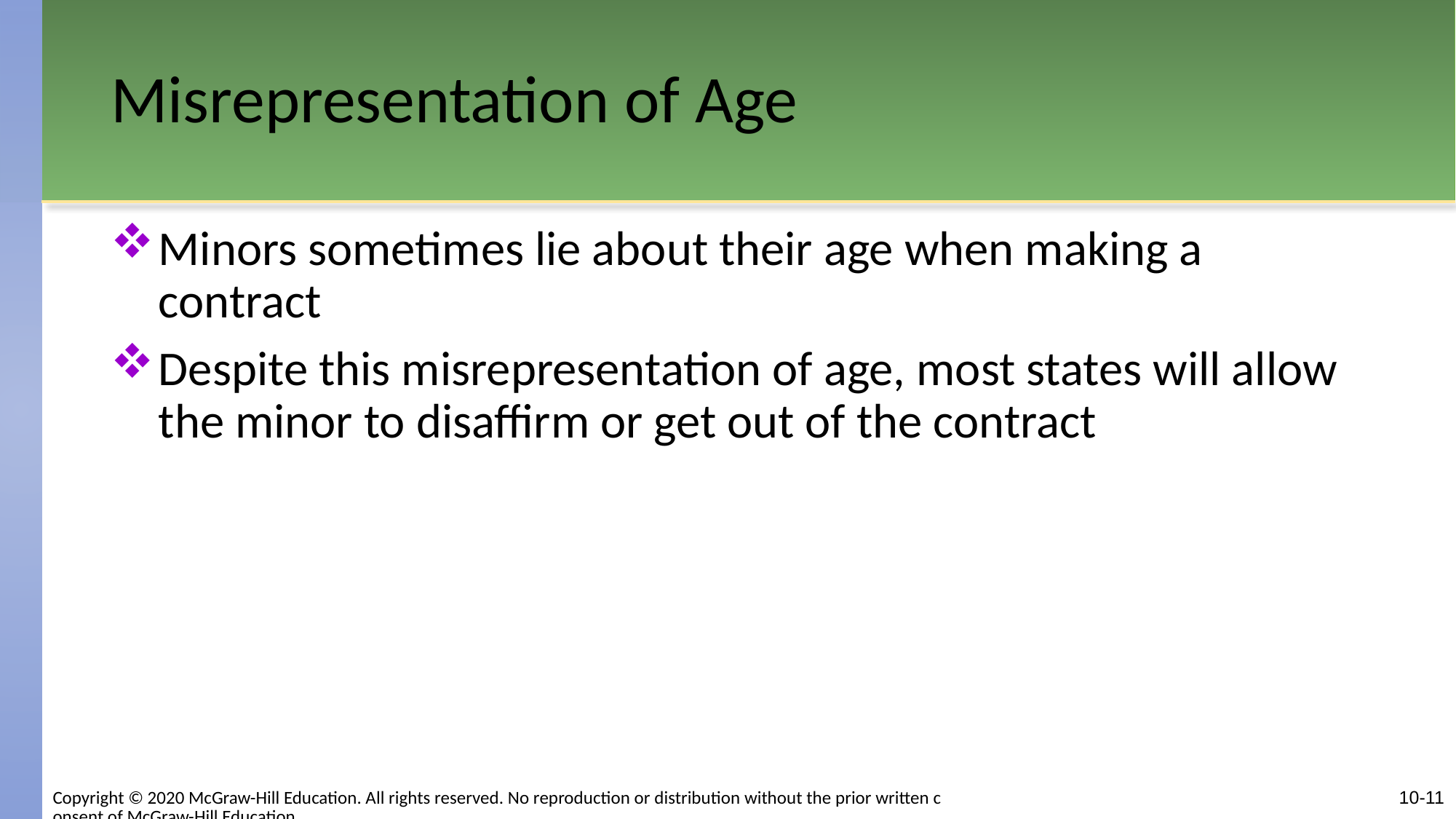

# Misrepresentation of Age
Minors sometimes lie about their age when making a contract
Despite this misrepresentation of age, most states will allow the minor to disaffirm or get out of the contract

Copyright © 2020 McGraw-Hill Education. All rights reserved. No reproduction or distribution without the prior written consent of McGraw-Hill Education.
10-11